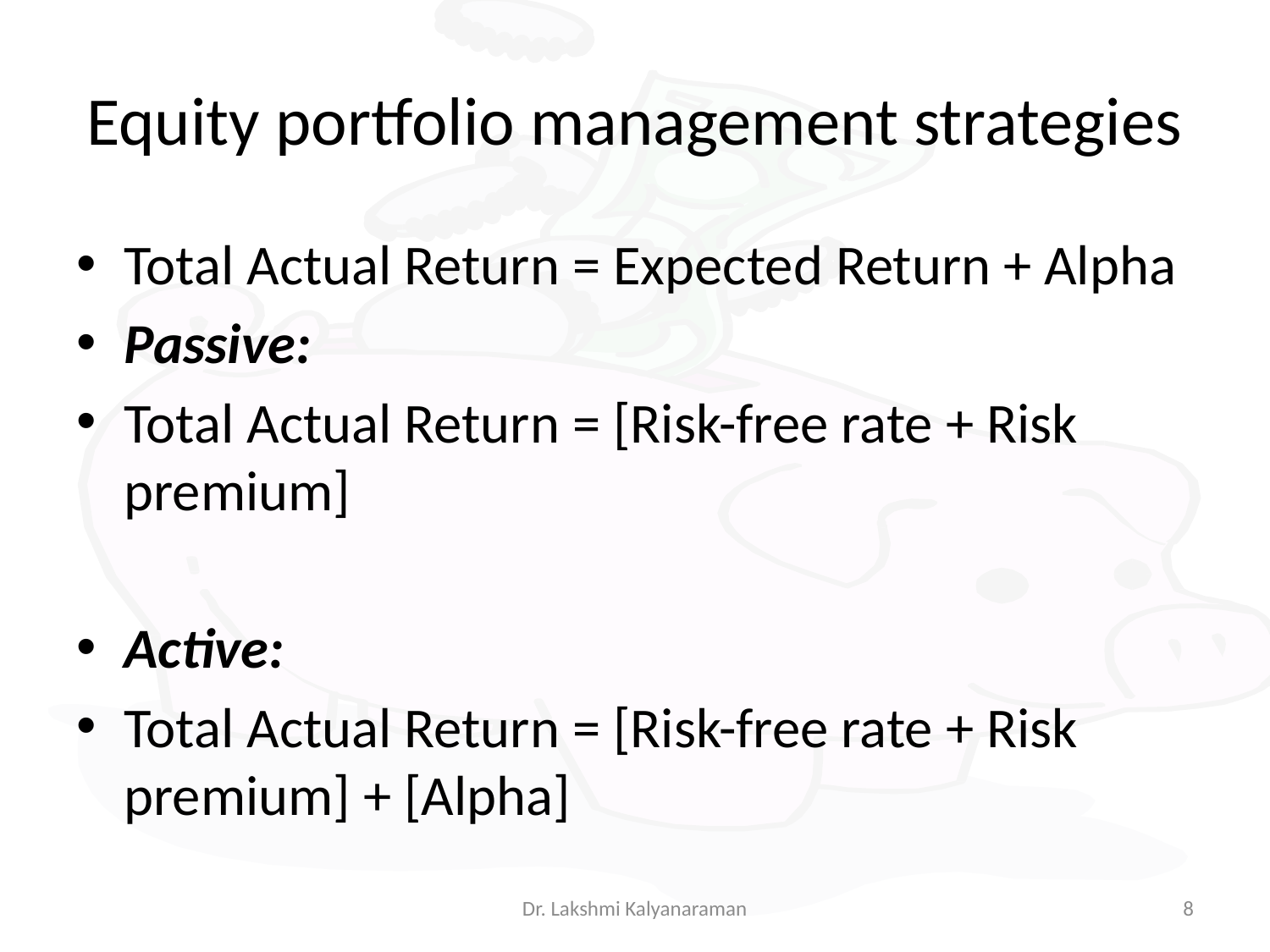

# Equity portfolio management strategies
Total Actual Return = Expected Return + Alpha
Passive:
Total Actual Return = [Risk-free rate + Risk premium]

Active:
Total Actual Return = [Risk-free rate + Risk premium] + [Alpha]

Dr. Lakshmi Kalyanaraman
8